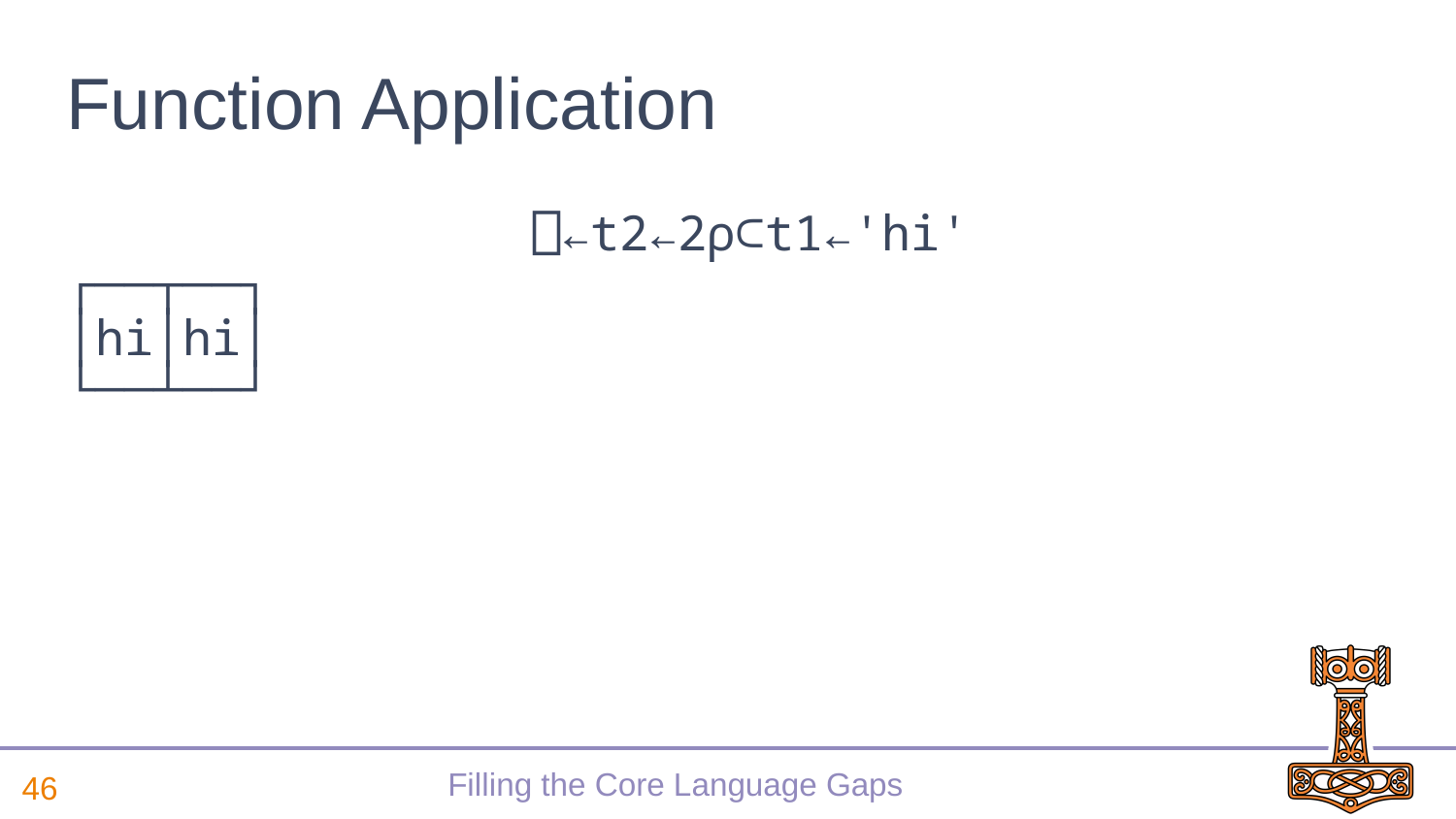

# Function Application
                ⎕←t2←2⍴⊂t1←'hi'
┌──┬──┐
│hi│hi│
└──┴──┘